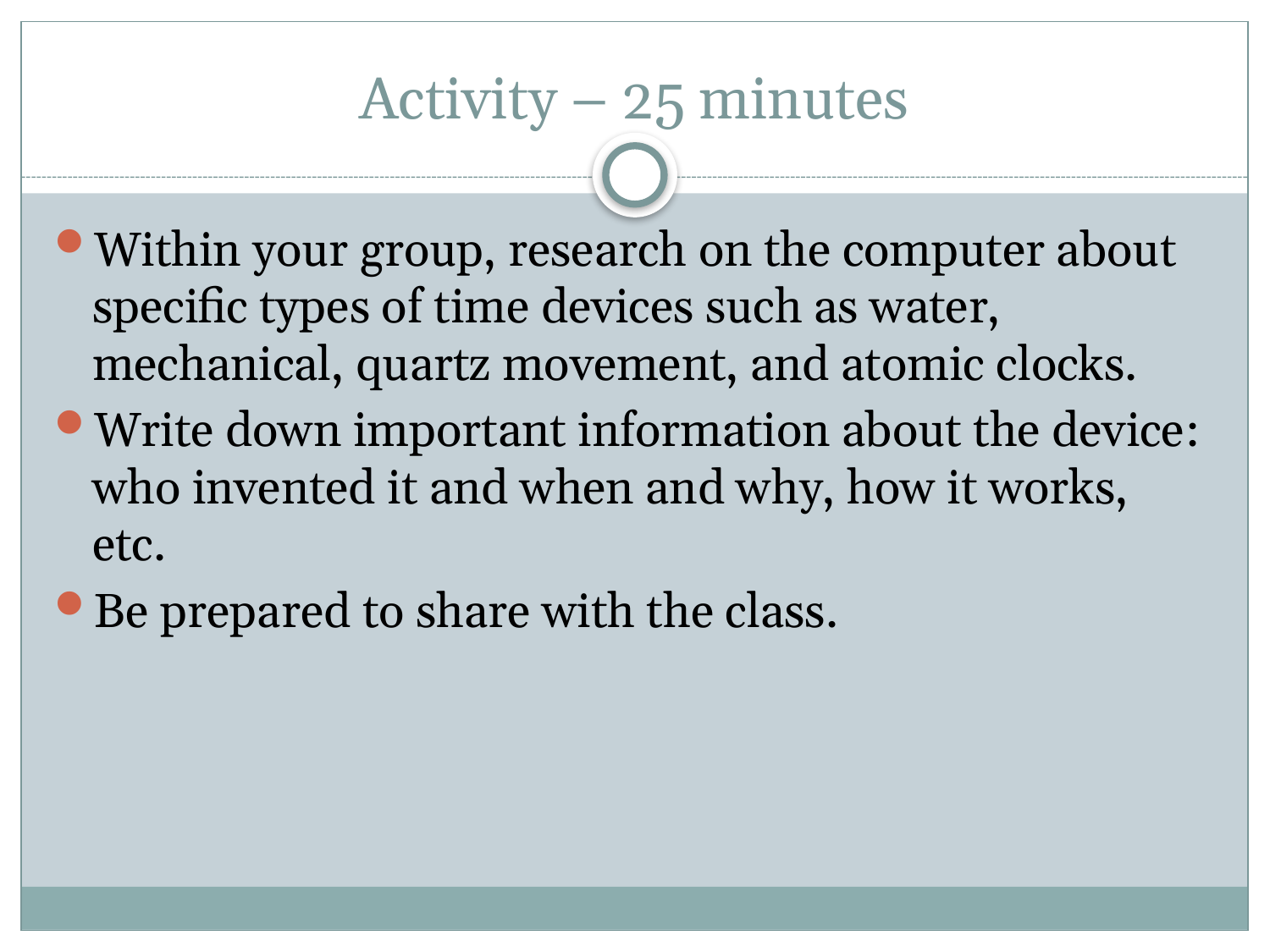

# Activity – 25 minutes
Within your group, research on the computer about specific types of time devices such as water, mechanical, quartz movement, and atomic clocks.
Write down important information about the device: who invented it and when and why, how it works, etc.
Be prepared to share with the class.